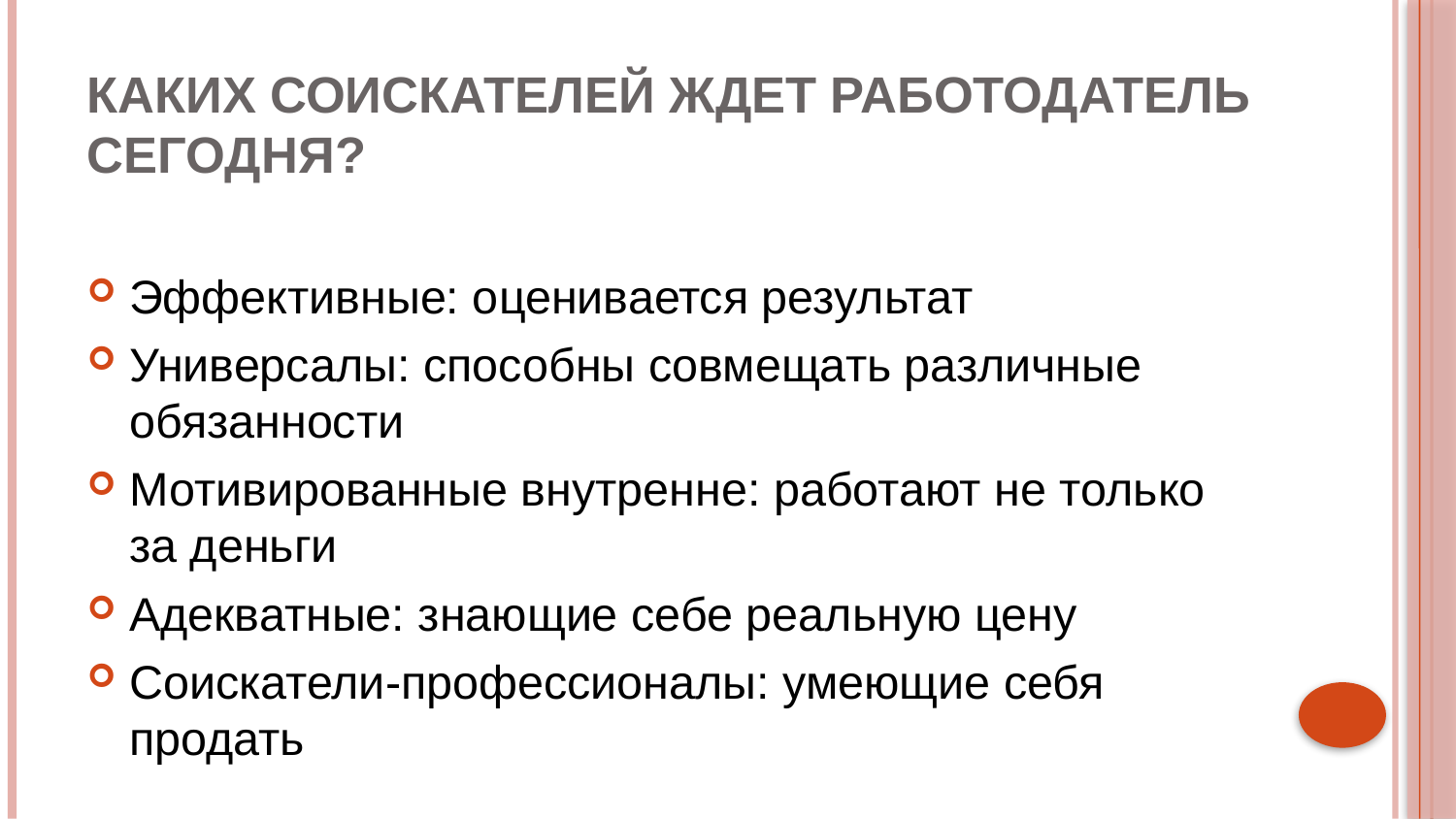

# Каких соискателей ждет работодатель сегодня?

Эффективные: оценивается результат
Универсалы: способны совмещать различные обязанности
Мотивированные внутренне: работают не только за деньги
Адекватные: знающие себе реальную цену
Соискатели-профессионалы: умеющие себя продать